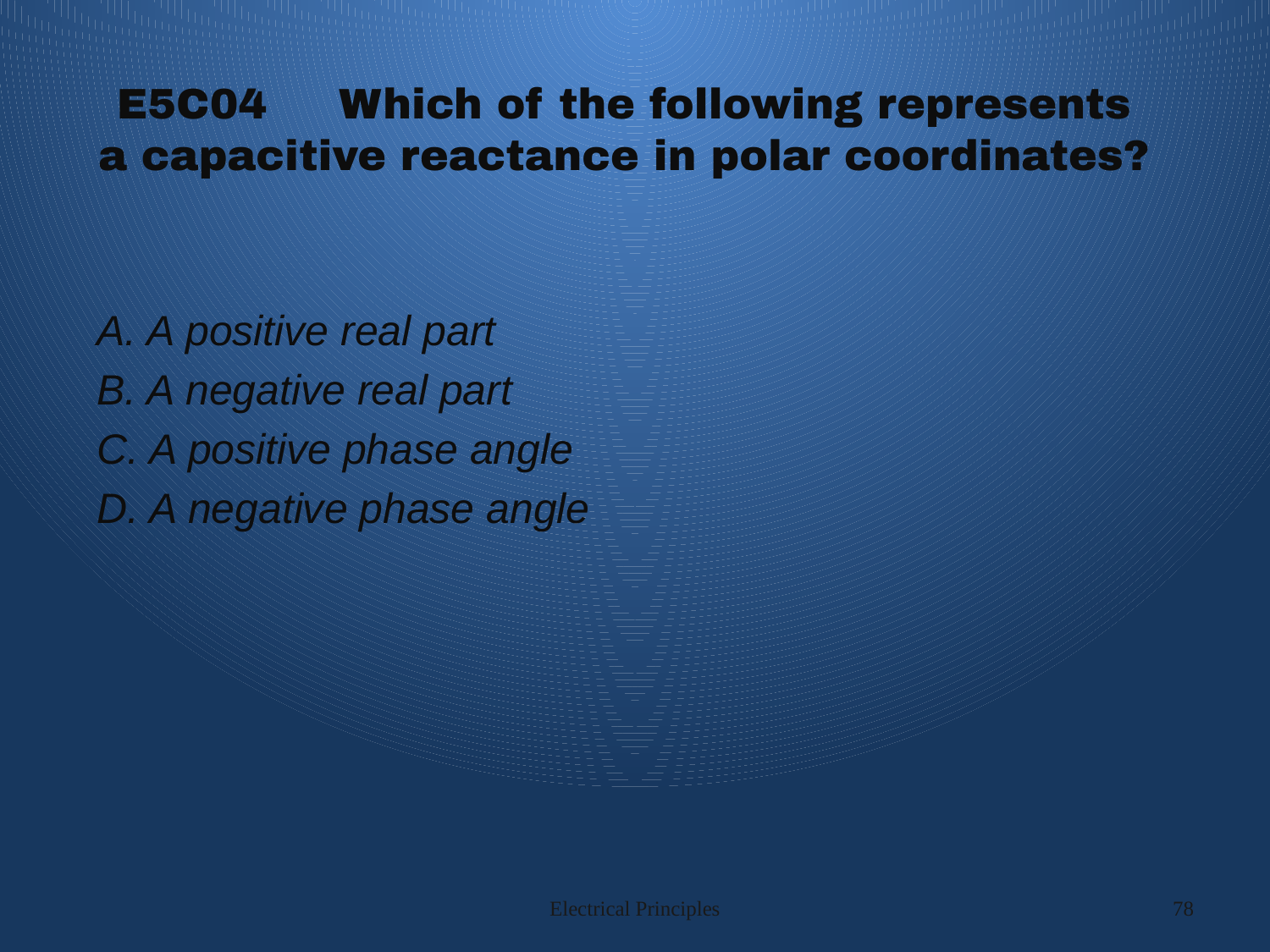

# E5C04     Which of the following represents a capacitive reactance in polar coordinates?
A. A positive real part
B. A negative real part
C. A positive phase angle
D. A negative phase angle
Electrical Principles
78